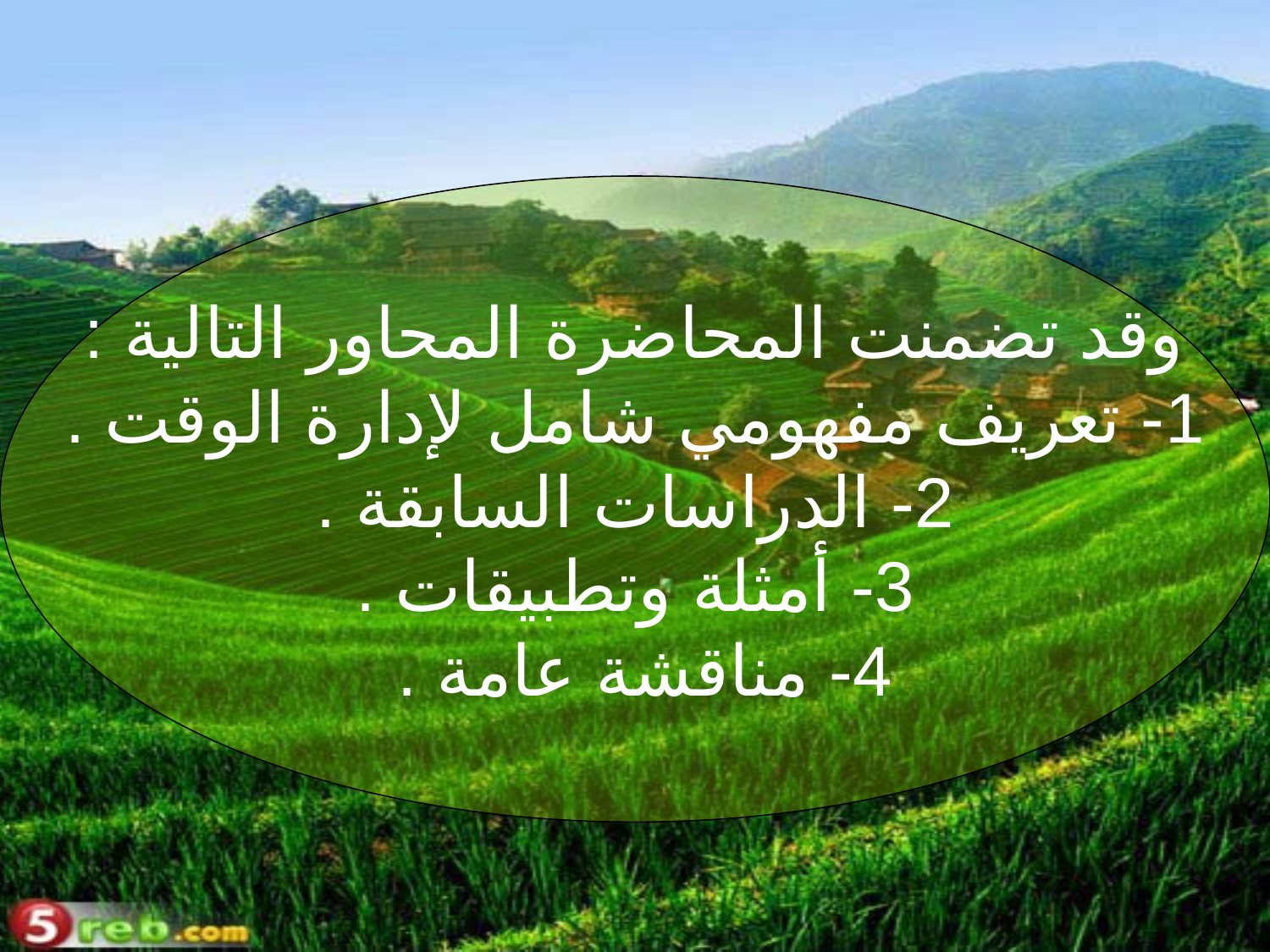

#
وقد تضمنت المحاضرة المحاور التالية :
1- تعريف مفهومي شامل لإدارة الوقت .
2- الدراسات السابقة .
3- أمثلة وتطبيقات .
4- مناقشة عامة .